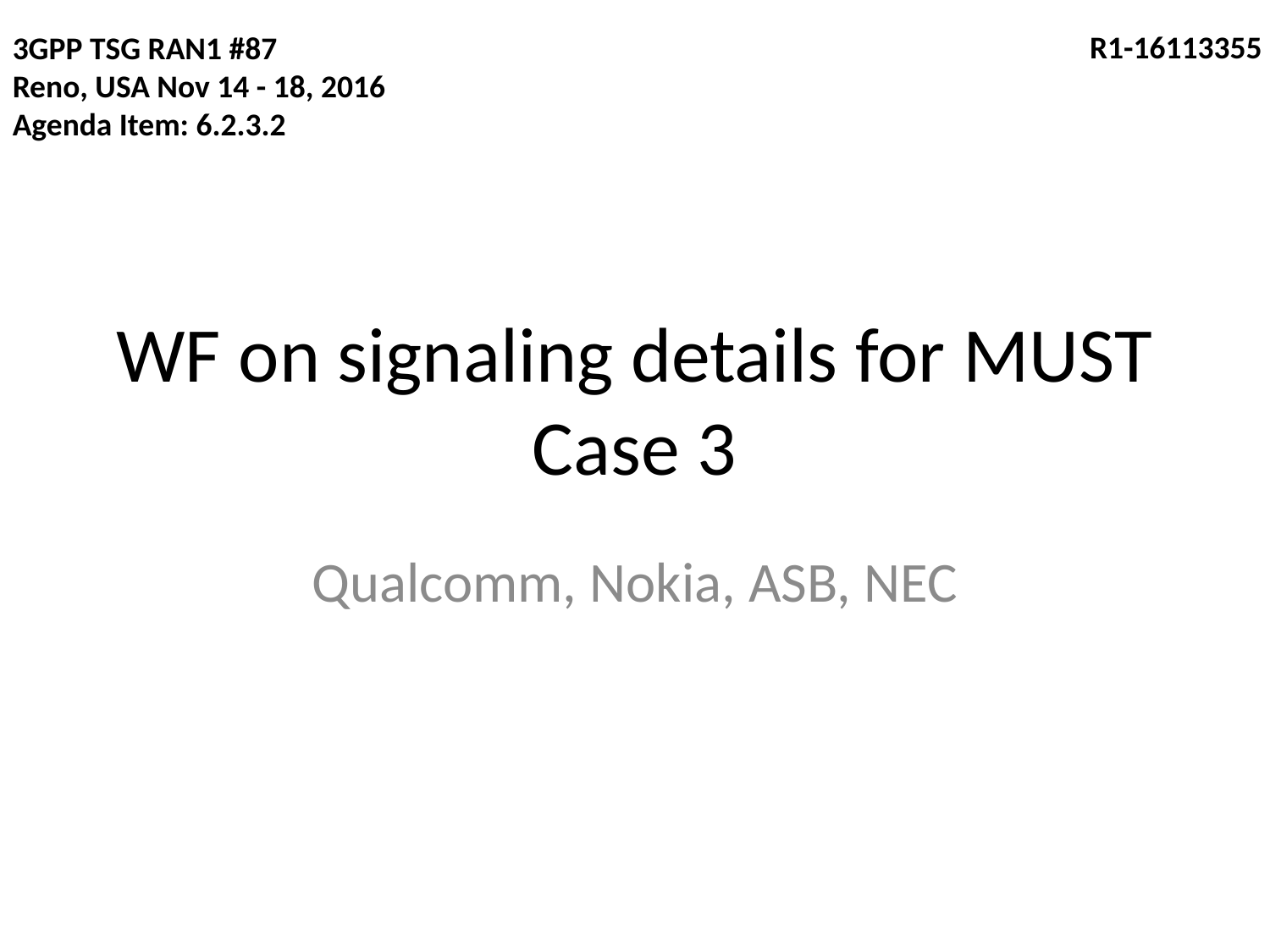

3GPP TSG RAN1 #87
Reno, USA Nov 14 - 18, 2016
Agenda Item: 6.2.3.2

 R1-16113355
# WF on signaling details for MUST Case 3
Qualcomm, Nokia, ASB, NEC